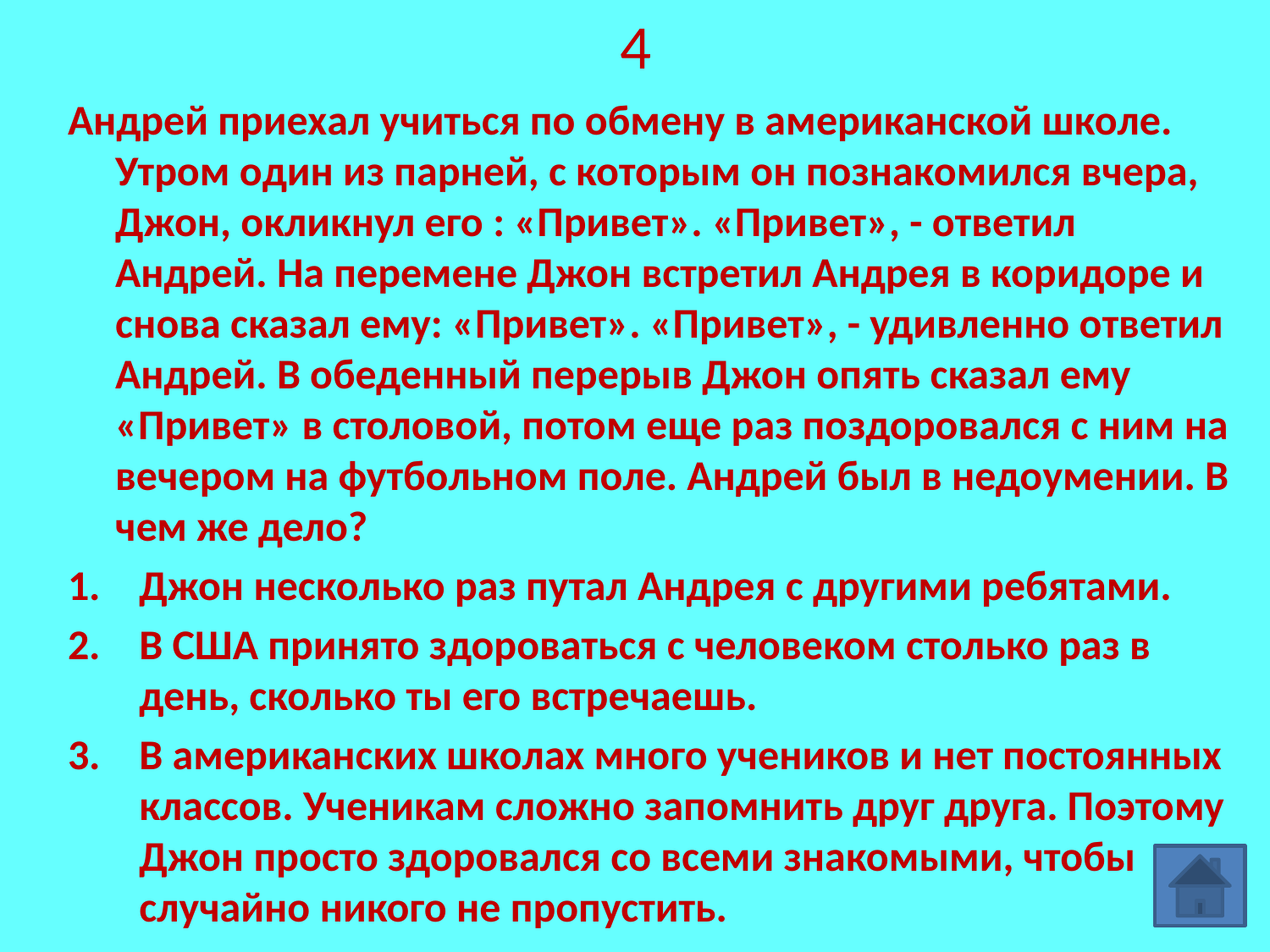

# 4
Андрей приехал учиться по обмену в американской школе. Утром один из парней, с которым он познакомился вчера, Джон, окликнул его : «Привет». «Привет», - ответил Андрей. На перемене Джон встретил Андрея в коридоре и снова сказал ему: «Привет». «Привет», - удивленно ответил Андрей. В обеденный перерыв Джон опять сказал ему «Привет» в столовой, потом еще раз поздоровался с ним на вечером на футбольном поле. Андрей был в недоумении. В чем же дело?
Джон несколько раз путал Андрея с другими ребятами.
В США принято здороваться с человеком столько раз в день, сколько ты его встречаешь.
В американских школах много учеников и нет постоянных классов. Ученикам сложно запомнить друг друга. Поэтому Джон просто здоровался со всеми знакомыми, чтобы случайно никого не пропустить.